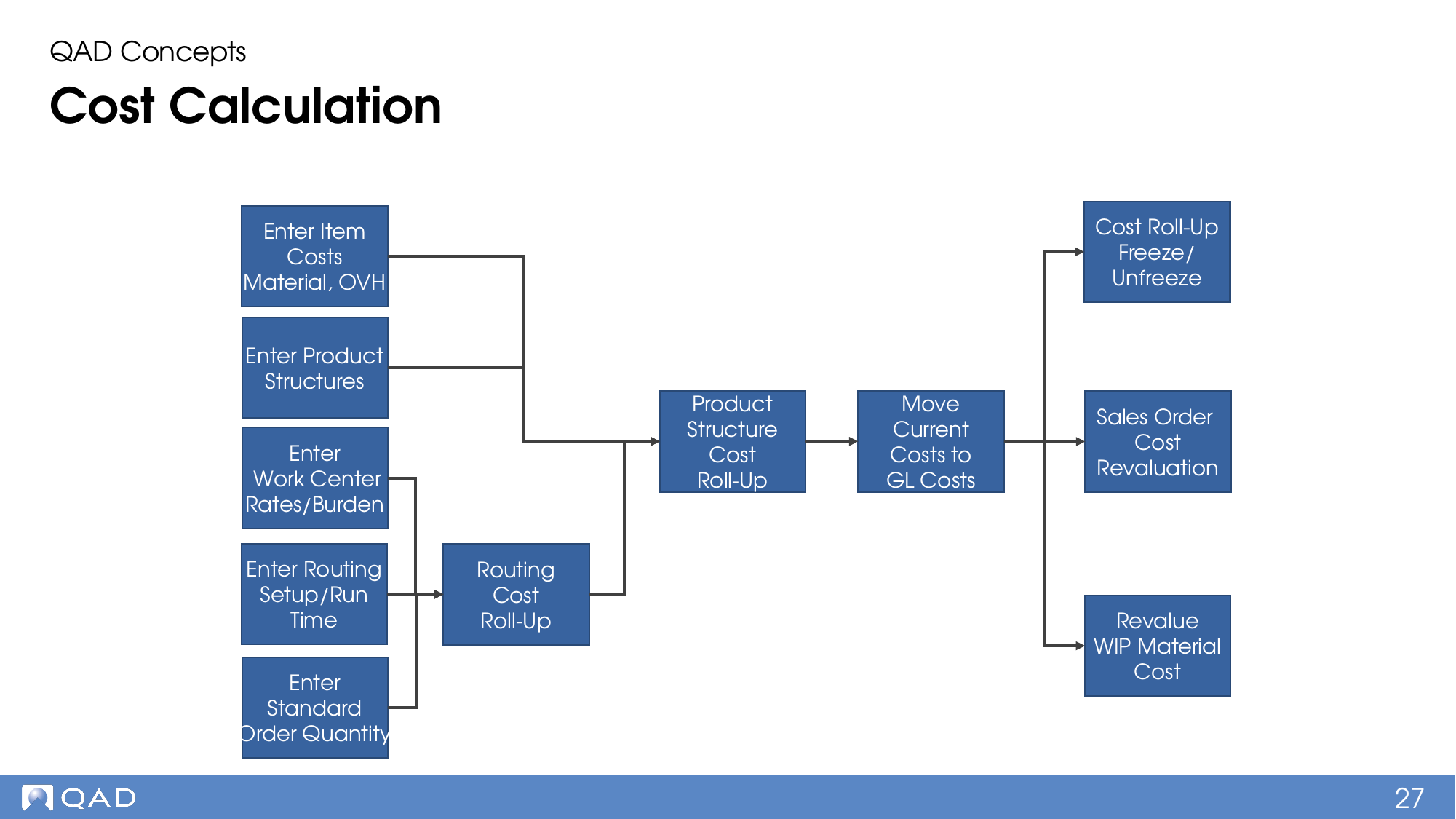

QAD Concepts
# Cost Calculation
Cost Roll-Up
Freeze/
Unfreeze
Enter Item
Costs
Material, OVH
Enter Product
Structures
Product
Structure
Cost
Roll-Up
Move
Current
Costs to
GL Costs
Sales Order
Cost
Revaluation
Enter
 Work Center
Rates/Burden

Enter Routing
Setup/Run
Time
Routing
Cost
Roll-Up
Revalue
WIP Material
Cost
Enter
Standard
Order Quantity
27